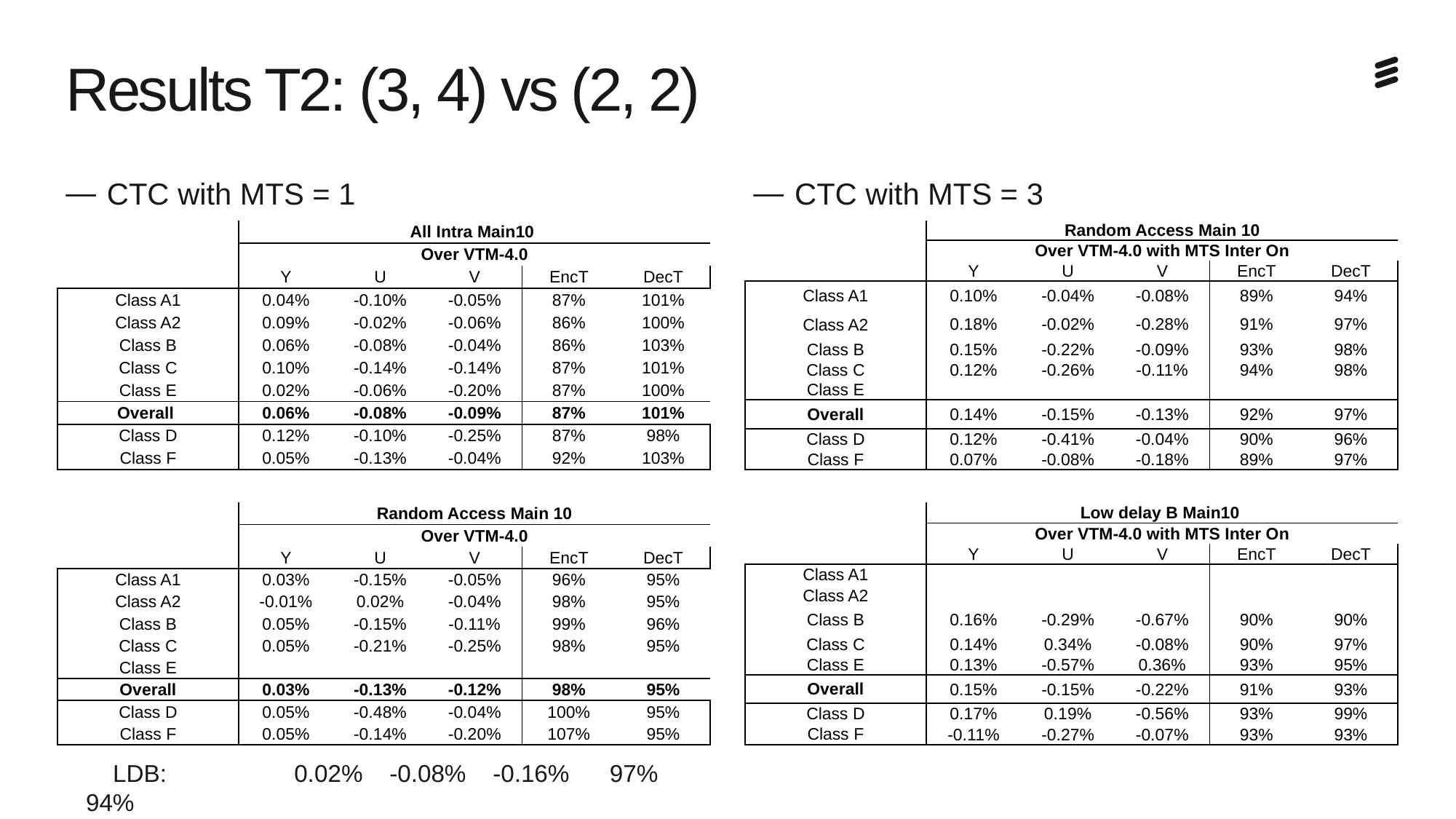

# Results T2: (3, 4) vs (2, 2)
CTC with MTS = 1
CTC with MTS = 3
|  | All Intra Main10 |  |  |  |  |
| --- | --- | --- | --- | --- | --- |
|  | Over VTM-4.0 |  |  |  |  |
|  | Y | U | V | EncT | DecT |
| Class A1 | 0.04% | -0.10% | -0.05% | 87% | 101% |
| Class A2 | 0.09% | -0.02% | -0.06% | 86% | 100% |
| Class B | 0.06% | -0.08% | -0.04% | 86% | 103% |
| Class C | 0.10% | -0.14% | -0.14% | 87% | 101% |
| Class E | 0.02% | -0.06% | -0.20% | 87% | 100% |
| Overall | 0.06% | -0.08% | -0.09% | 87% | 101% |
| Class D | 0.12% | -0.10% | -0.25% | 87% | 98% |
| Class F | 0.05% | -0.13% | -0.04% | 92% | 103% |
|  | Random Access Main 10 |  |  |  |  |
| --- | --- | --- | --- | --- | --- |
|  | Over VTM-4.0 with MTS Inter On |  |  |  |  |
|  | Y | U | V | EncT | DecT |
| Class A1 | 0.10% | -0.04% | -0.08% | 89% | 94% |
| Class A2 | 0.18% | -0.02% | -0.28% | 91% | 97% |
| Class B | 0.15% | -0.22% | -0.09% | 93% | 98% |
| Class C | 0.12% | -0.26% | -0.11% | 94% | 98% |
| Class E |  |  |  |  |  |
| Overall | 0.14% | -0.15% | -0.13% | 92% | 97% |
| Class D | 0.12% | -0.41% | -0.04% | 90% | 96% |
| Class F | 0.07% | -0.08% | -0.18% | 89% | 97% |
|  | Random Access Main 10 |  |  |  |  |
| --- | --- | --- | --- | --- | --- |
|  | Over VTM-4.0 |  |  |  |  |
|  | Y | U | V | EncT | DecT |
| Class A1 | 0.03% | -0.15% | -0.05% | 96% | 95% |
| Class A2 | -0.01% | 0.02% | -0.04% | 98% | 95% |
| Class B | 0.05% | -0.15% | -0.11% | 99% | 96% |
| Class C | 0.05% | -0.21% | -0.25% | 98% | 95% |
| Class E |  |  |  |  |  |
| Overall | 0.03% | -0.13% | -0.12% | 98% | 95% |
| Class D | 0.05% | -0.48% | -0.04% | 100% | 95% |
| Class F | 0.05% | -0.14% | -0.20% | 107% | 95% |
|  | Low delay B Main10 |  |  |  |  |
| --- | --- | --- | --- | --- | --- |
|  | Over VTM-4.0 with MTS Inter On |  |  |  |  |
|  | Y | U | V | EncT | DecT |
| Class A1 |  |  |  |  |  |
| Class A2 |  |  |  |  |  |
| Class B | 0.16% | -0.29% | -0.67% | 90% | 90% |
| Class C | 0.14% | 0.34% | -0.08% | 90% | 97% |
| Class E | 0.13% | -0.57% | 0.36% | 93% | 95% |
| Overall | 0.15% | -0.15% | -0.22% | 91% | 93% |
| Class D | 0.17% | 0.19% | -0.56% | 93% | 99% |
| Class F | -0.11% | -0.27% | -0.07% | 93% | 93% |
       LDB:                   0.02%    -0.08%    -0.16%      97%          94%